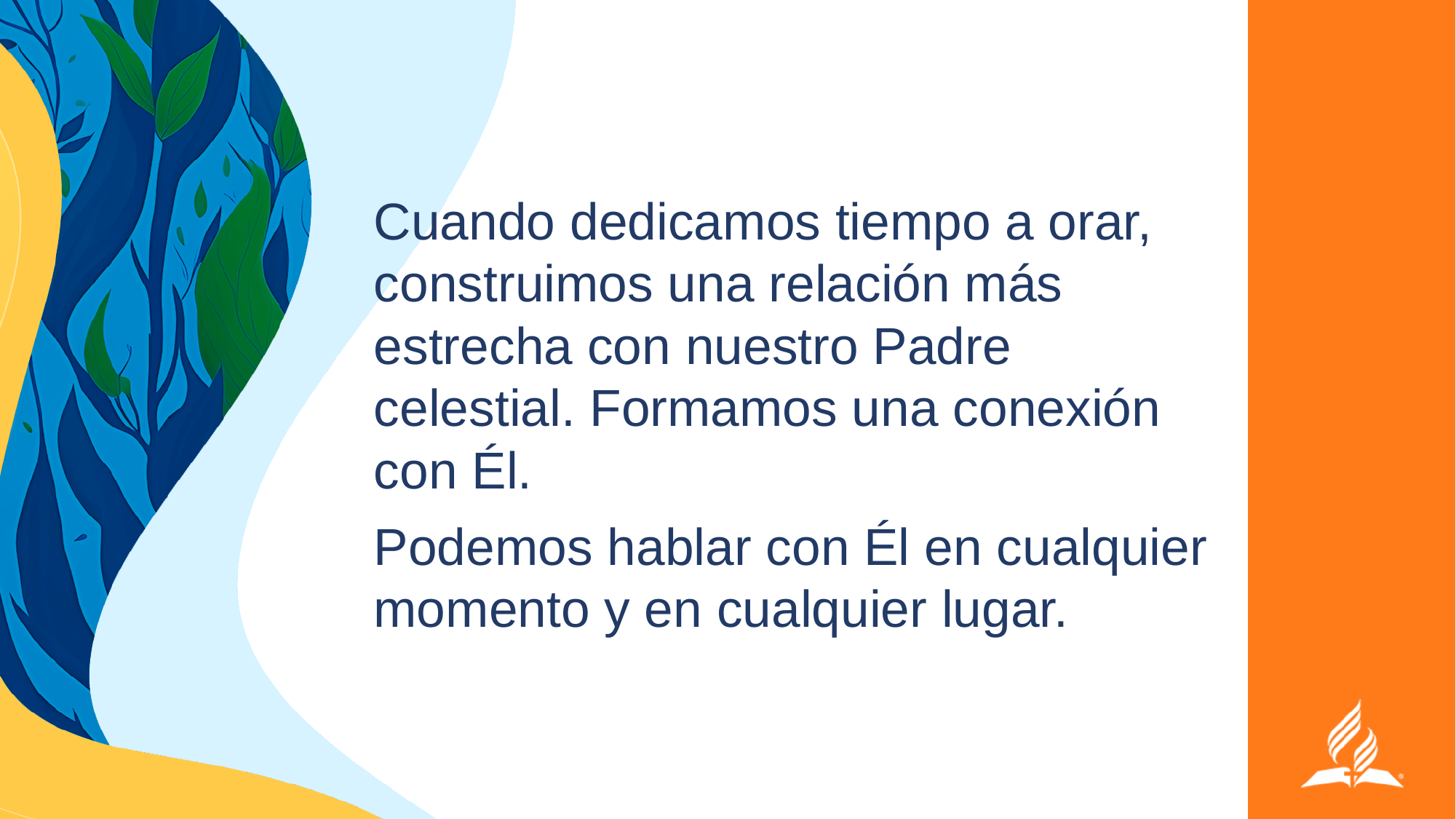

Cuando dedicamos tiempo a orar, construimos una relación más estrecha con nuestro Padre celestial. Formamos una conexión con Él.
Podemos hablar con Él en cualquier momento y en cualquier lugar.